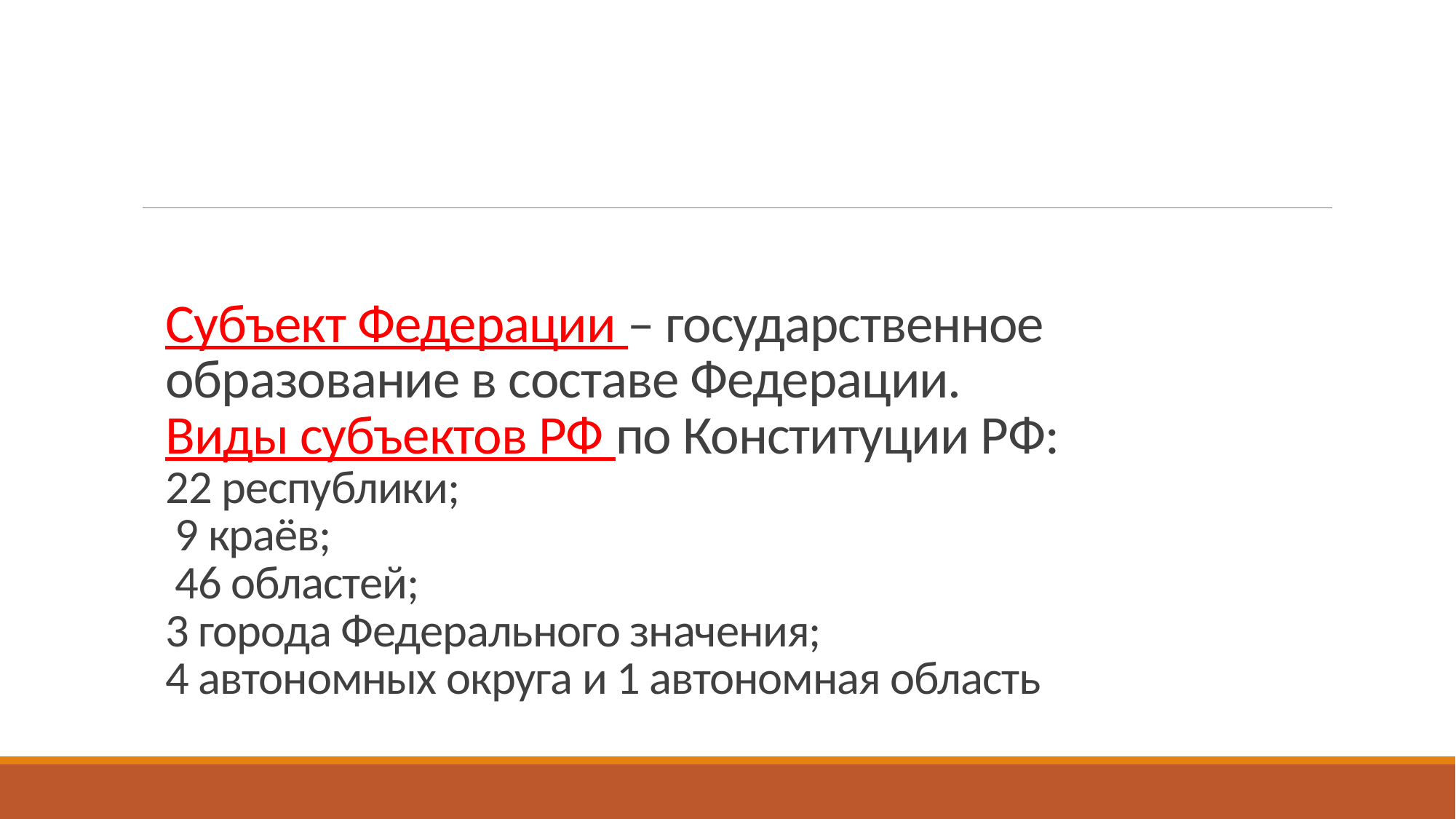

# Субъект Федерации – государственное образование в составе Федерации. Виды субъектов РФ по Конституции РФ: 22 республики; 9 краёв; 46 областей; 3 города Федерального значения; 4 автономных округа и 1 автономная область